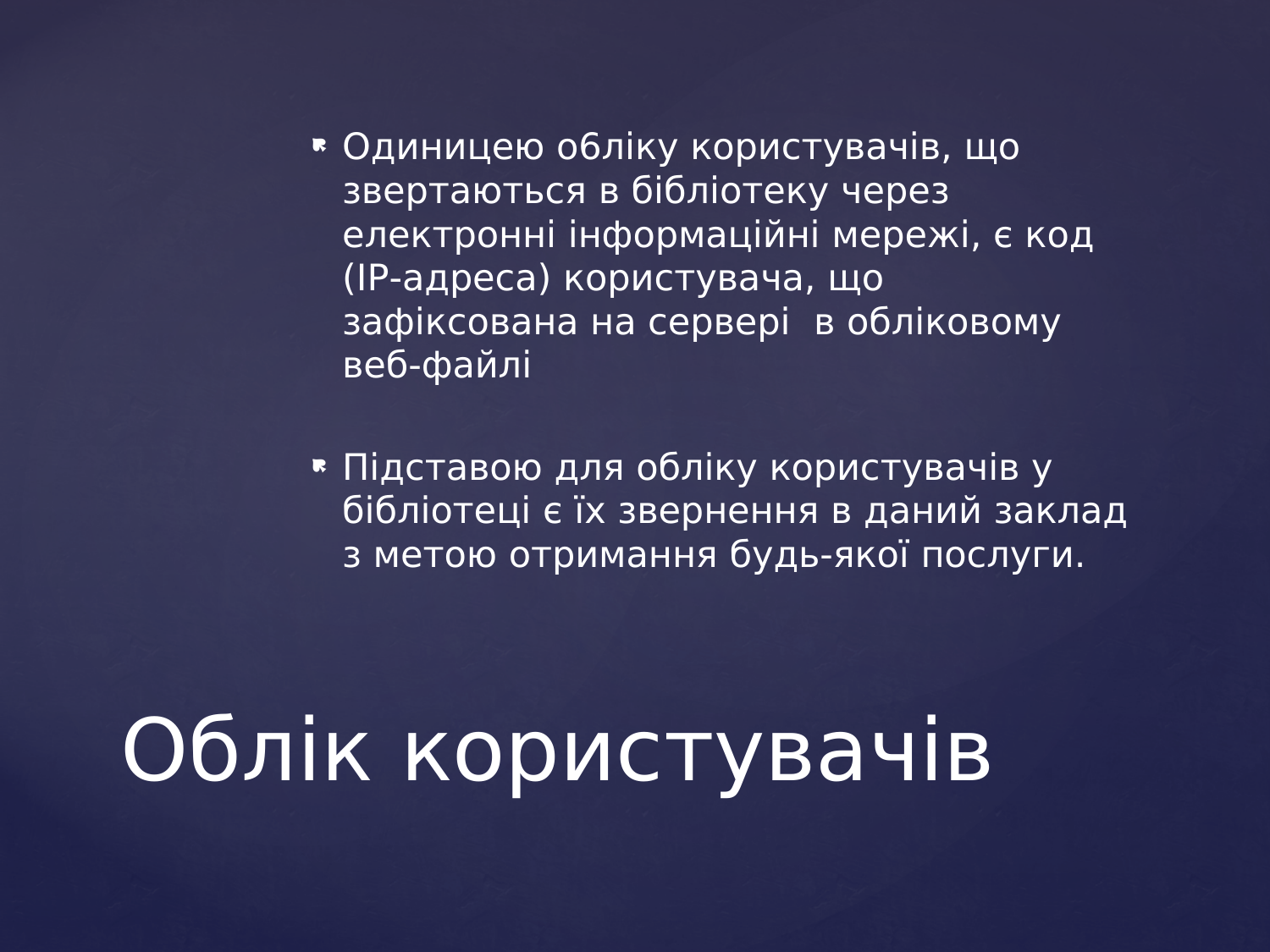

Одиницею о6ліку користувачів, що звертаються в бібліотеку через електронні інформаційні мережі, є код (ІР-адреса) користувача, що зафіксована на сервері  в обліковому веб-файлі

Підставою для обліку користувачів у бібліотеці є їх звернення в даний заклад з метою отримання будь-якої послуги.
# Облік користувачів